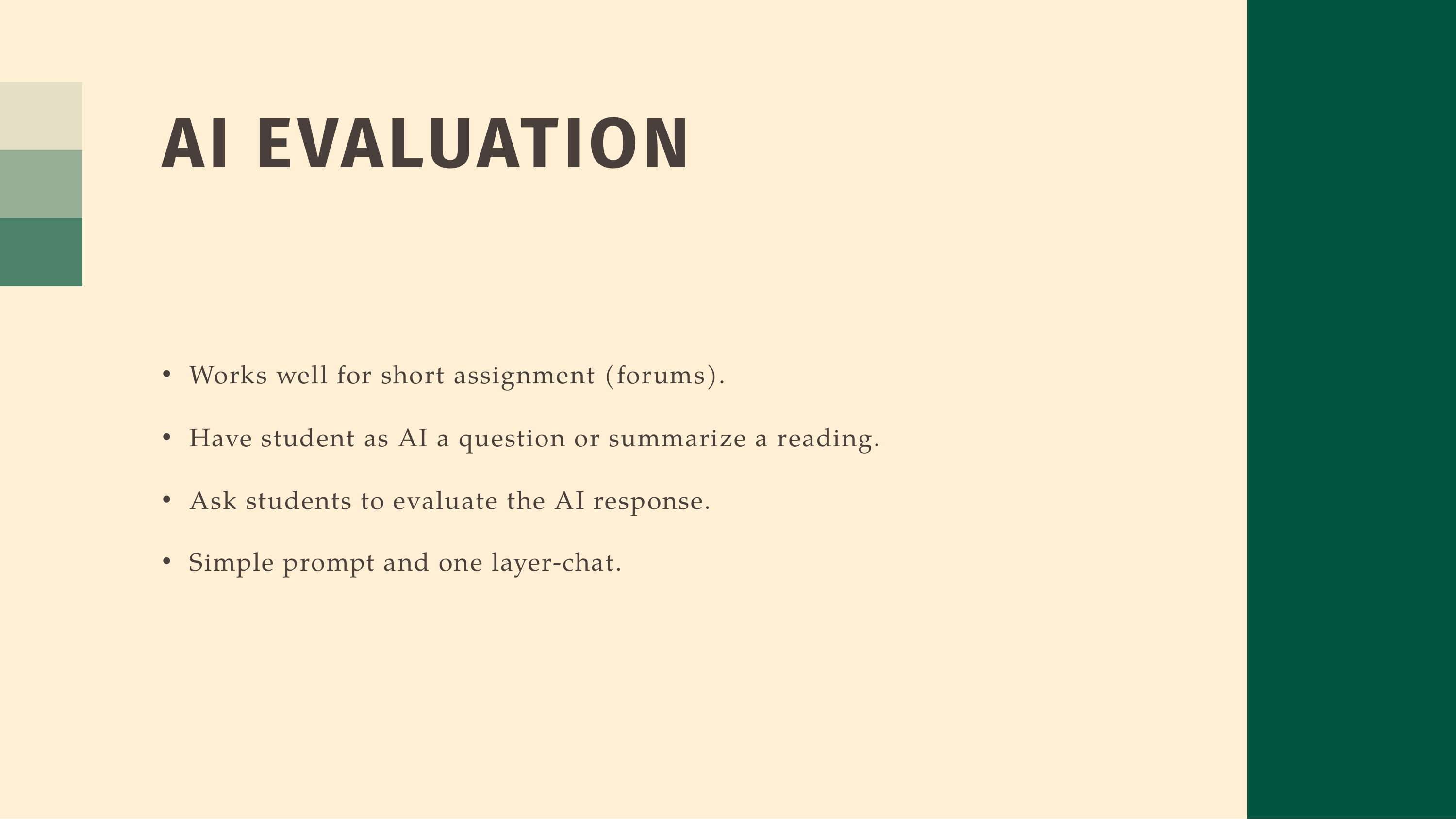

# AI EVALUATION
Works well for short assignment (forums).

Have student as AI a question or summarize a reading.

Ask students to evaluate the AI response.
Simple prompt and one layer-chat.